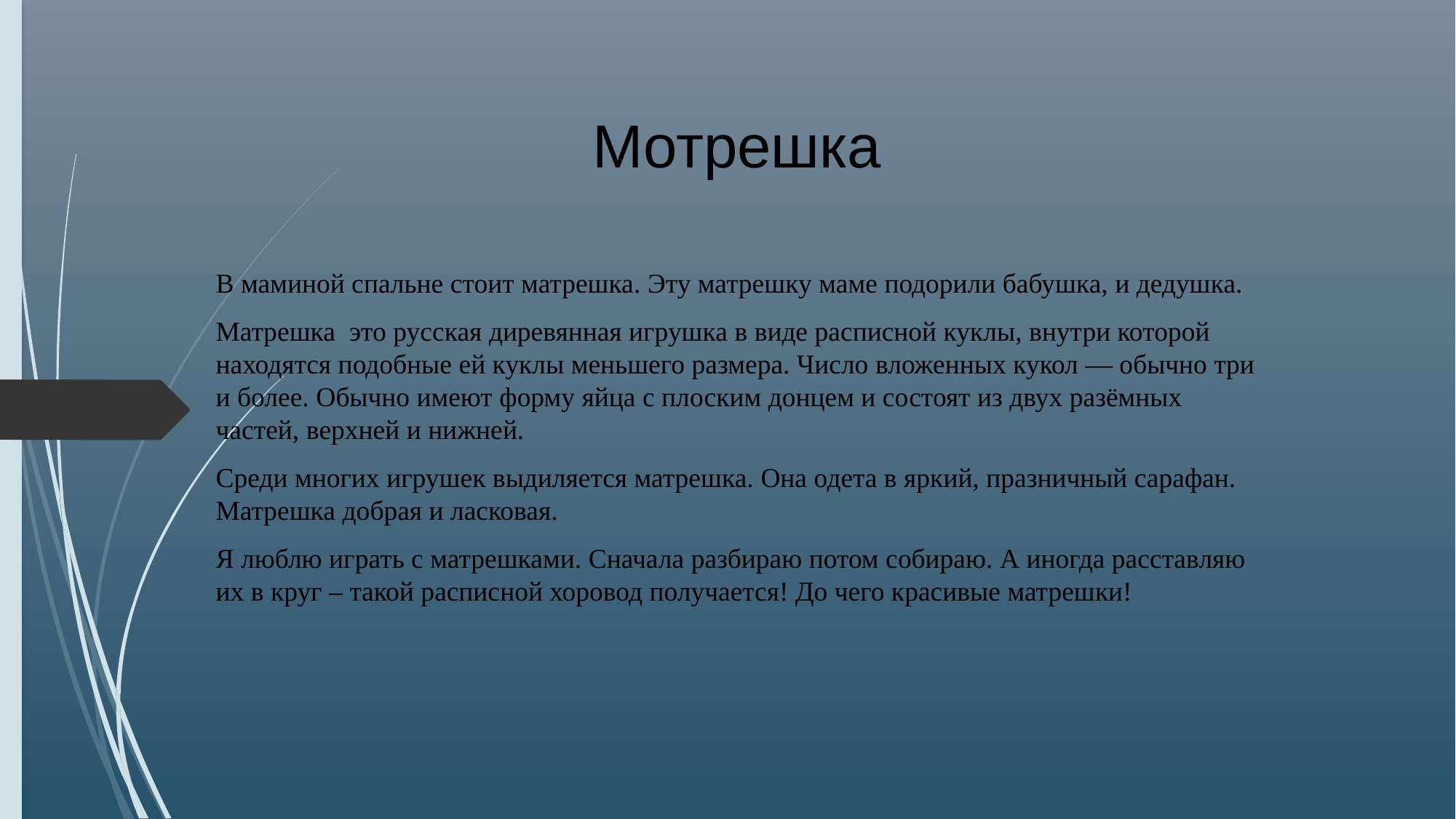

# Мотрешка

В маминой спальне стоит матрешка. Эту матрешку маме подорили бабушка, и дедушка.
Матрешка  это русская диревянная игрушка в виде расписной куклы, внутри которой находятся подобные ей куклы меньшего размера. Число вложенных кукол — обычно три и более. Обычно имеют форму яйца с плоским донцем и состоят из двух разёмных частей, верхней и нижней.
Среди многих игрушек выдиляется матрешка. Она одета в яркий, празничный сарафан. Матрешка добрая и ласковая.
Я люблю играть с матрешками. Сначала разбираю потом собираю. А иногда расставляю их в круг – такой расписной хоровод получается! До чего красивые матрешки!